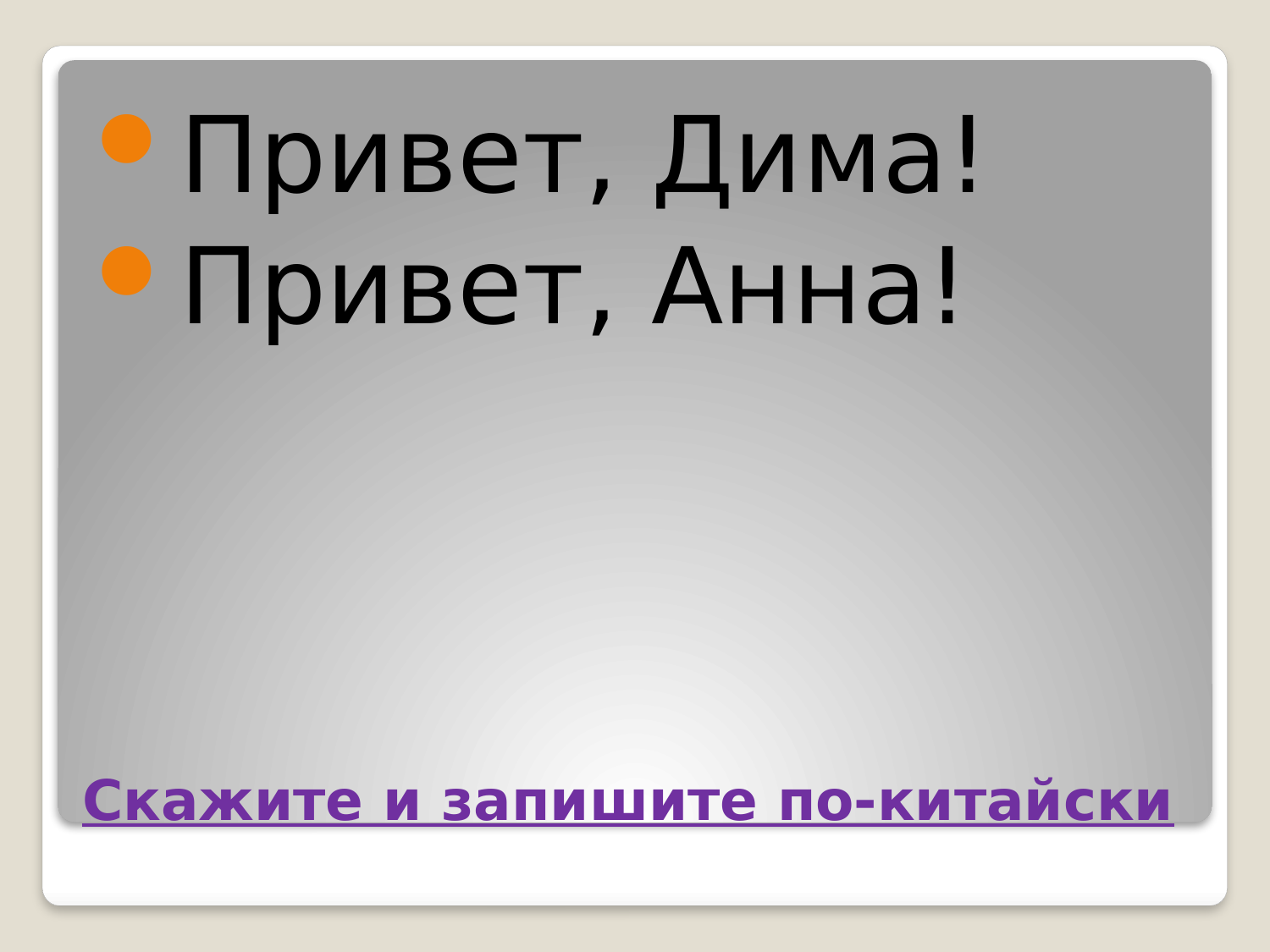

Привет, Дима!
Привет, Анна!
# Скажите и запишите по-китайски